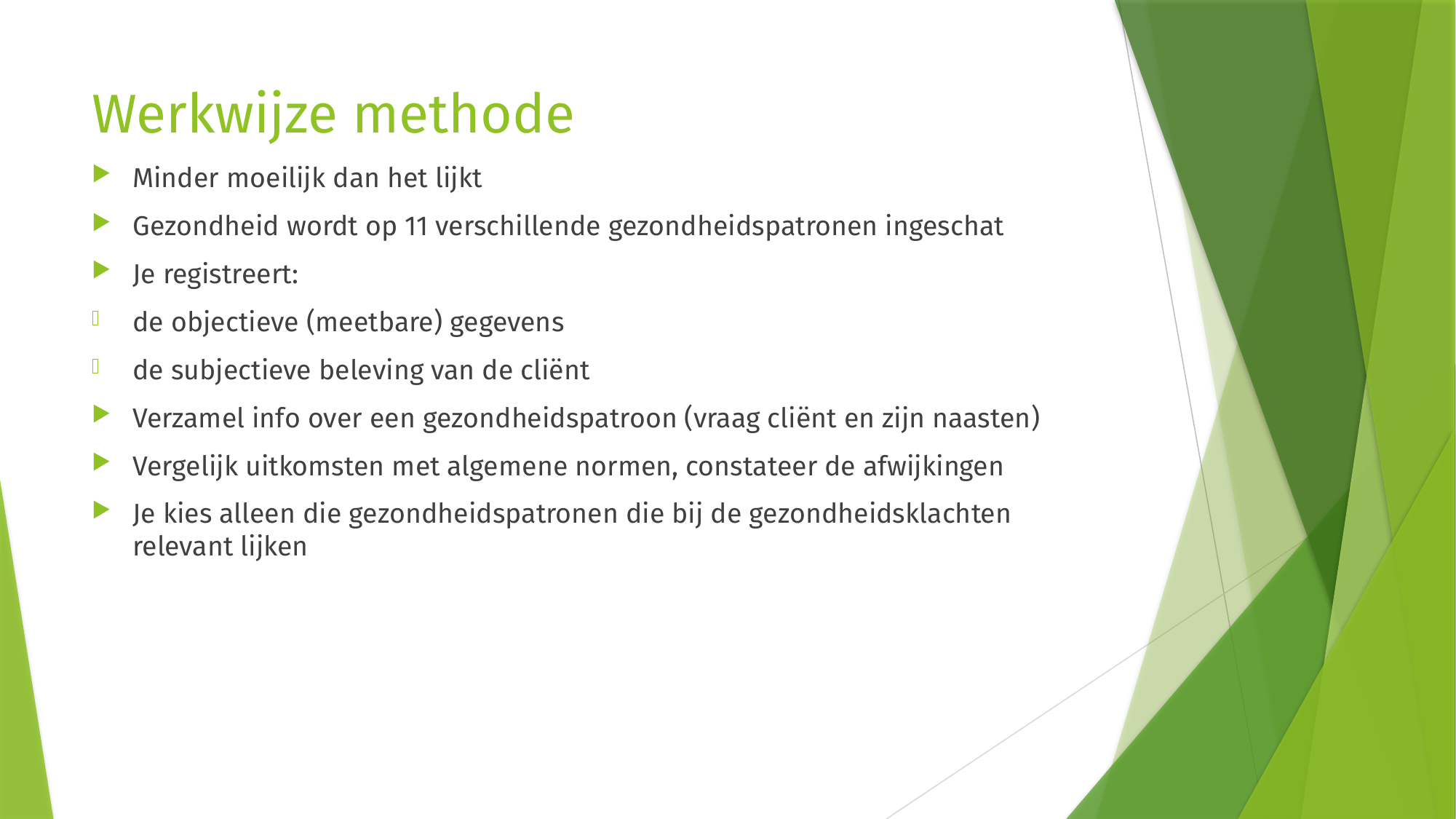

# Werkwijze methode
Minder moeilijk dan het lijkt
Gezondheid wordt op 11 verschillende gezondheidspatronen ingeschat
Je registreert:
de objectieve (meetbare) gegevens
de subjectieve beleving van de cliënt
Verzamel info over een gezondheidspatroon (vraag cliënt en zijn naasten)
Vergelijk uitkomsten met algemene normen, constateer de afwijkingen
Je kies alleen die gezondheidspatronen die bij de gezondheidsklachten relevant lijken